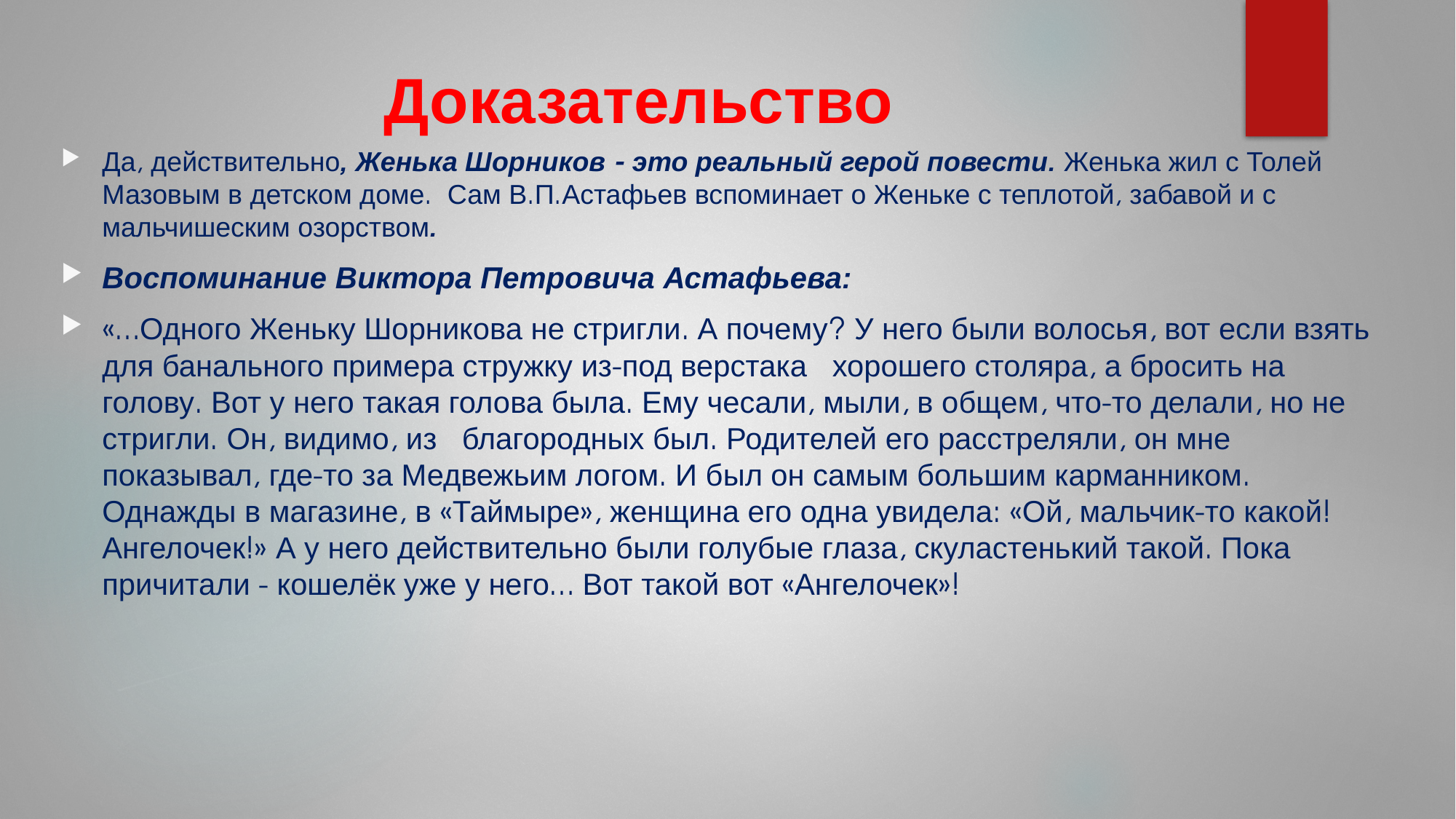

# Доказательство
Да, действительно, Женька Шорников - это реальный герой повести. Женька жил с Толей Мазовым в детском доме.  Сам В.П.Астафьев вспоминает о Женьке с теплотой, забавой и с мальчишеским озорством.
Воспоминание Виктора Петровича Астафьева:
«…Одного Женьку Шорникова не стригли. А почему? У него были волосья, вот если взять для банального примера стружку из-под верстака   хорошего столяра, а бросить на голову. Вот у него такая голова была. Ему чесали, мыли, в общем, что-то делали, но не стригли. Он, видимо, из   благородных был. Родителей его расстреляли, он мне показывал, где-то за Медвежьим логом. И был он самым большим карманником. Однажды в магазине, в «Таймыре», женщина его одна увидела: «Ой, мальчик-то какой! Ангелочек!» А у него действительно были голубые глаза, скуластенький такой. Пока причитали - кошелёк уже у него… Вот такой вот «Ангелочек»!